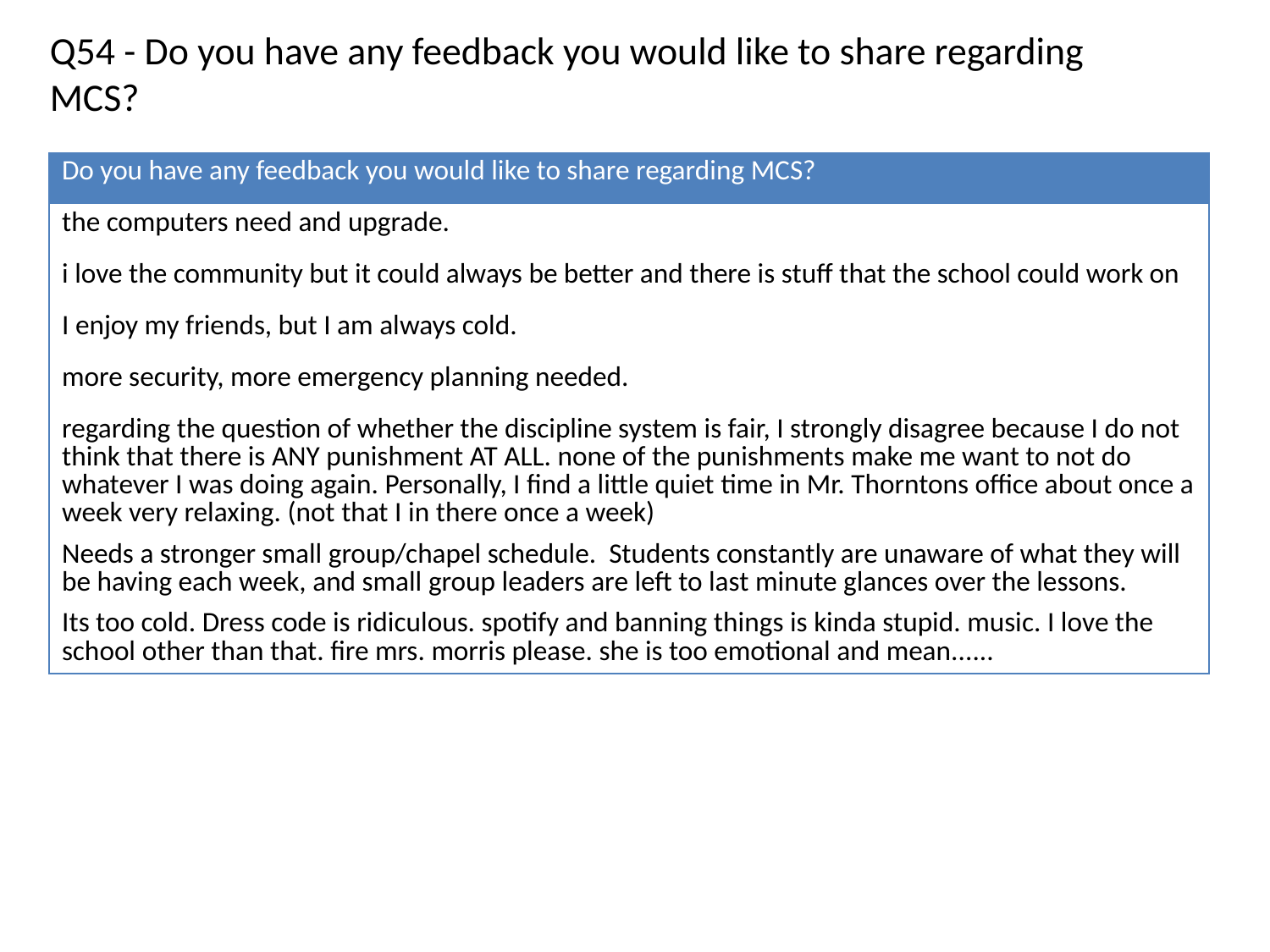

Q54 - Do you have any feedback you would like to share regarding MCS?
| Do you have any feedback you would like to share regarding MCS? |
| --- |
| the computers need and upgrade. |
| i love the community but it could always be better and there is stuff that the school could work on |
| I enjoy my friends, but I am always cold. |
| more security, more emergency planning needed. |
| regarding the question of whether the discipline system is fair, I strongly disagree because I do not think that there is ANY punishment AT ALL. none of the punishments make me want to not do whatever I was doing again. Personally, I find a little quiet time in Mr. Thorntons office about once a week very relaxing. (not that I in there once a week) |
| Needs a stronger small group/chapel schedule. Students constantly are unaware of what they will be having each week, and small group leaders are left to last minute glances over the lessons. |
| Its too cold. Dress code is ridiculous. spotify and banning things is kinda stupid. music. I love the school other than that. fire mrs. morris please. she is too emotional and mean...... |